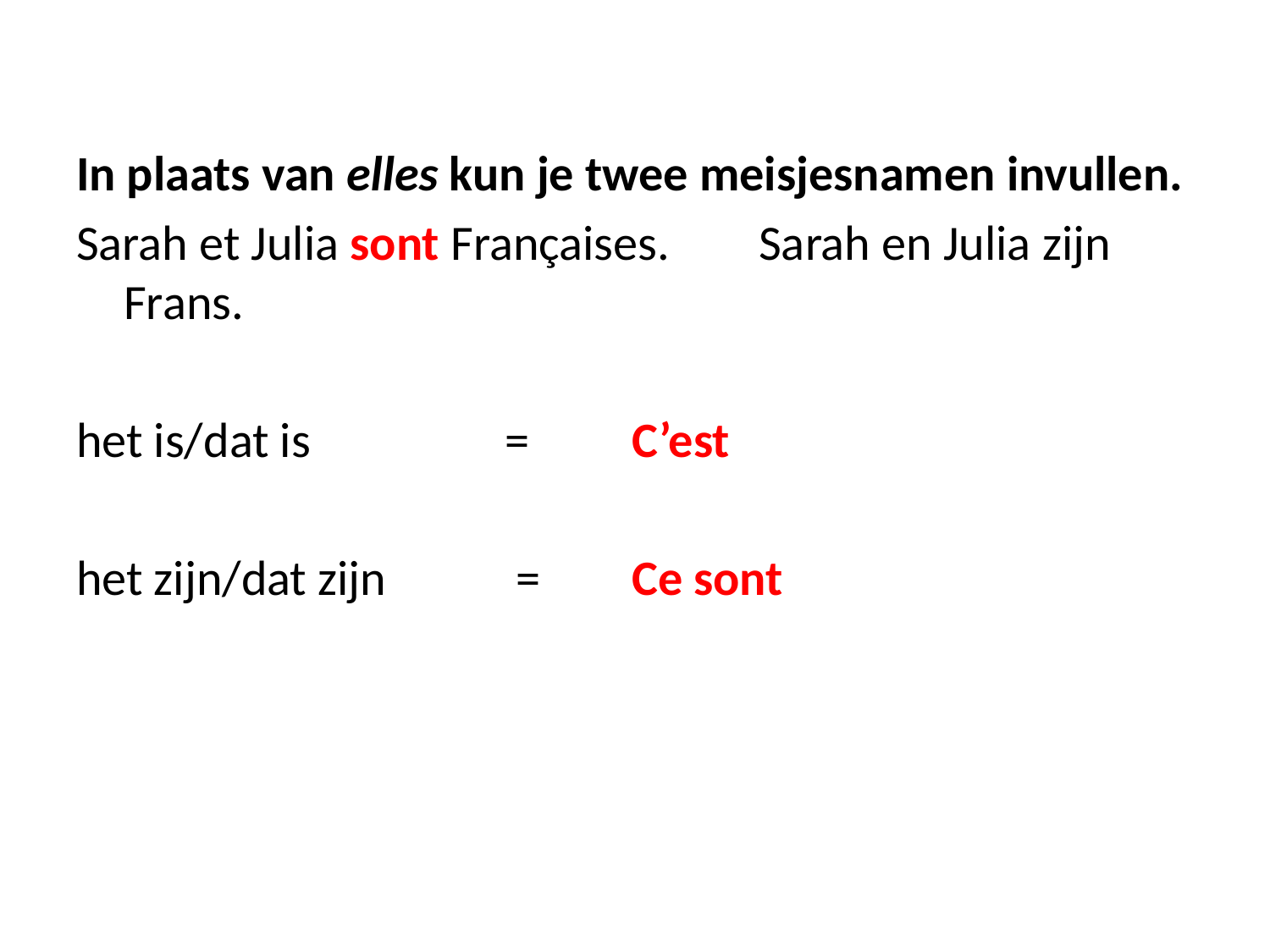

In plaats van elles kun je twee meisjesnamen invullen.
Sarah et Julia sont Françaises.	Sarah en Julia zijn Frans.

het is/dat is 		= 	C’est

het zijn/dat zijn	 = 	Ce sont